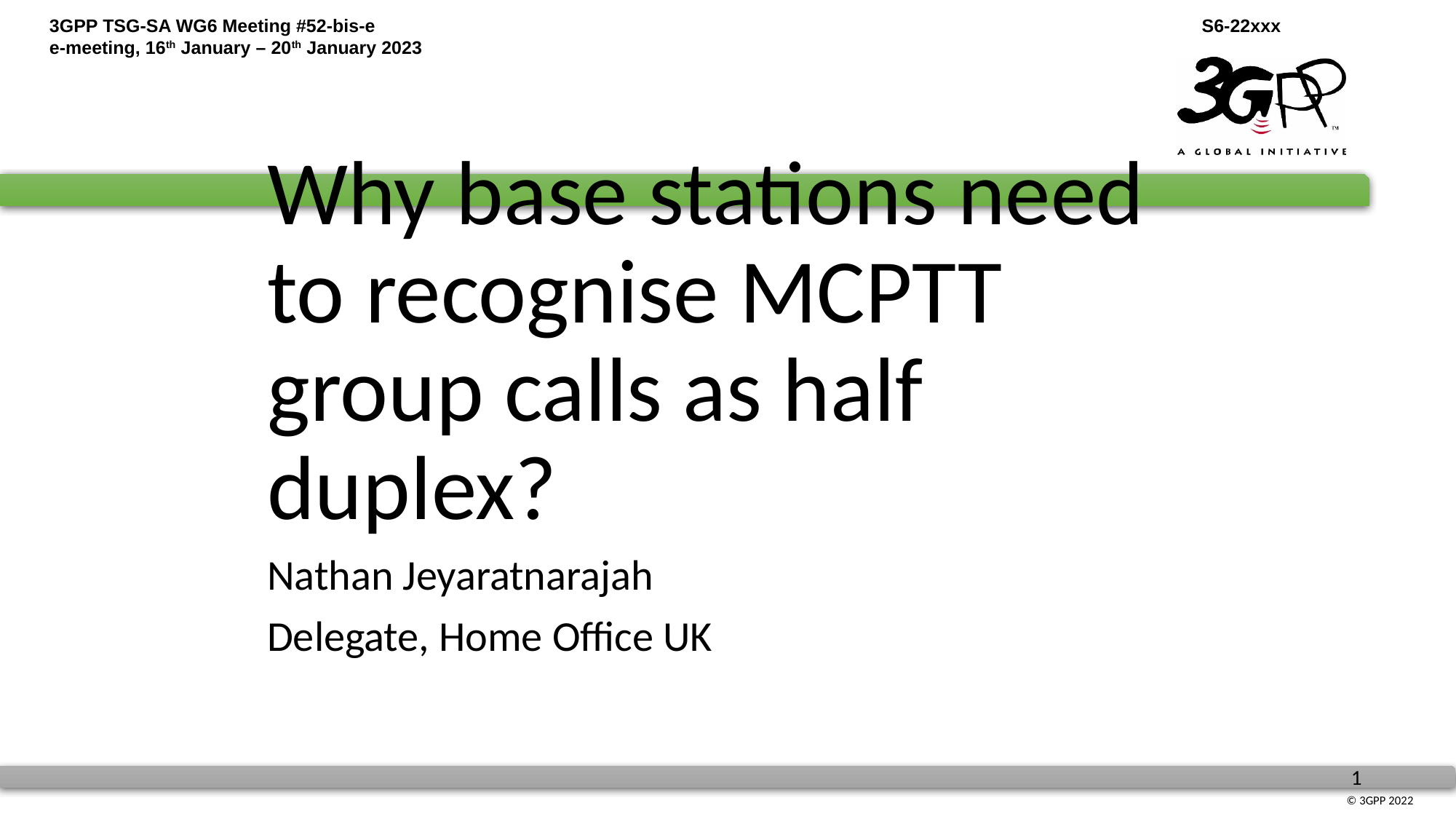

# Why base stations need to recognise MCPTT group calls as half duplex?
Nathan Jeyaratnarajah
Delegate, Home Office UK